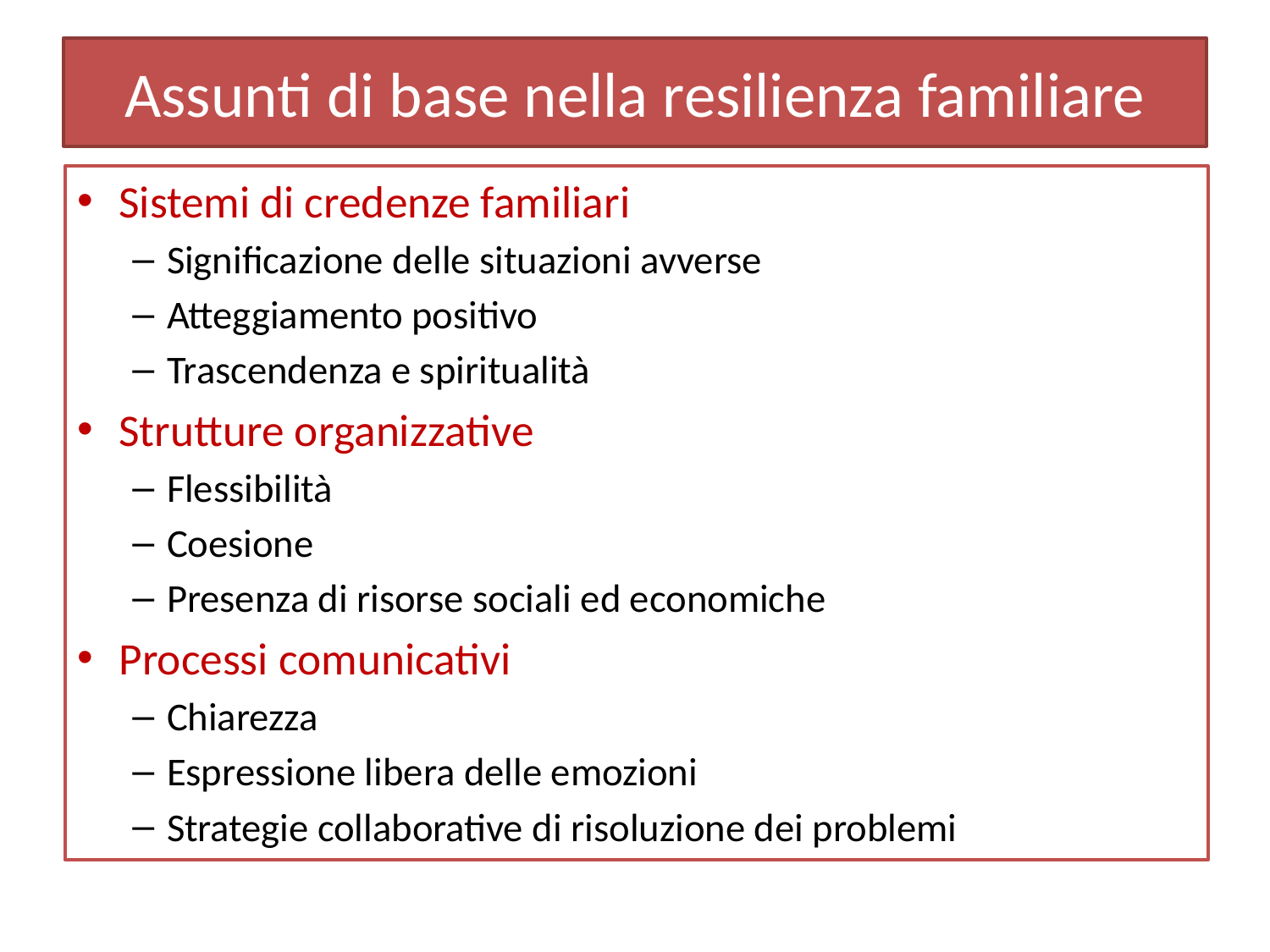

# Assunti di base nella resilienza familiare
Sistemi di credenze familiari
Significazione delle situazioni avverse
Atteggiamento positivo
Trascendenza e spiritualità
Strutture organizzative
Flessibilità
Coesione
Presenza di risorse sociali ed economiche
Processi comunicativi
Chiarezza
Espressione libera delle emozioni
Strategie collaborative di risoluzione dei problemi